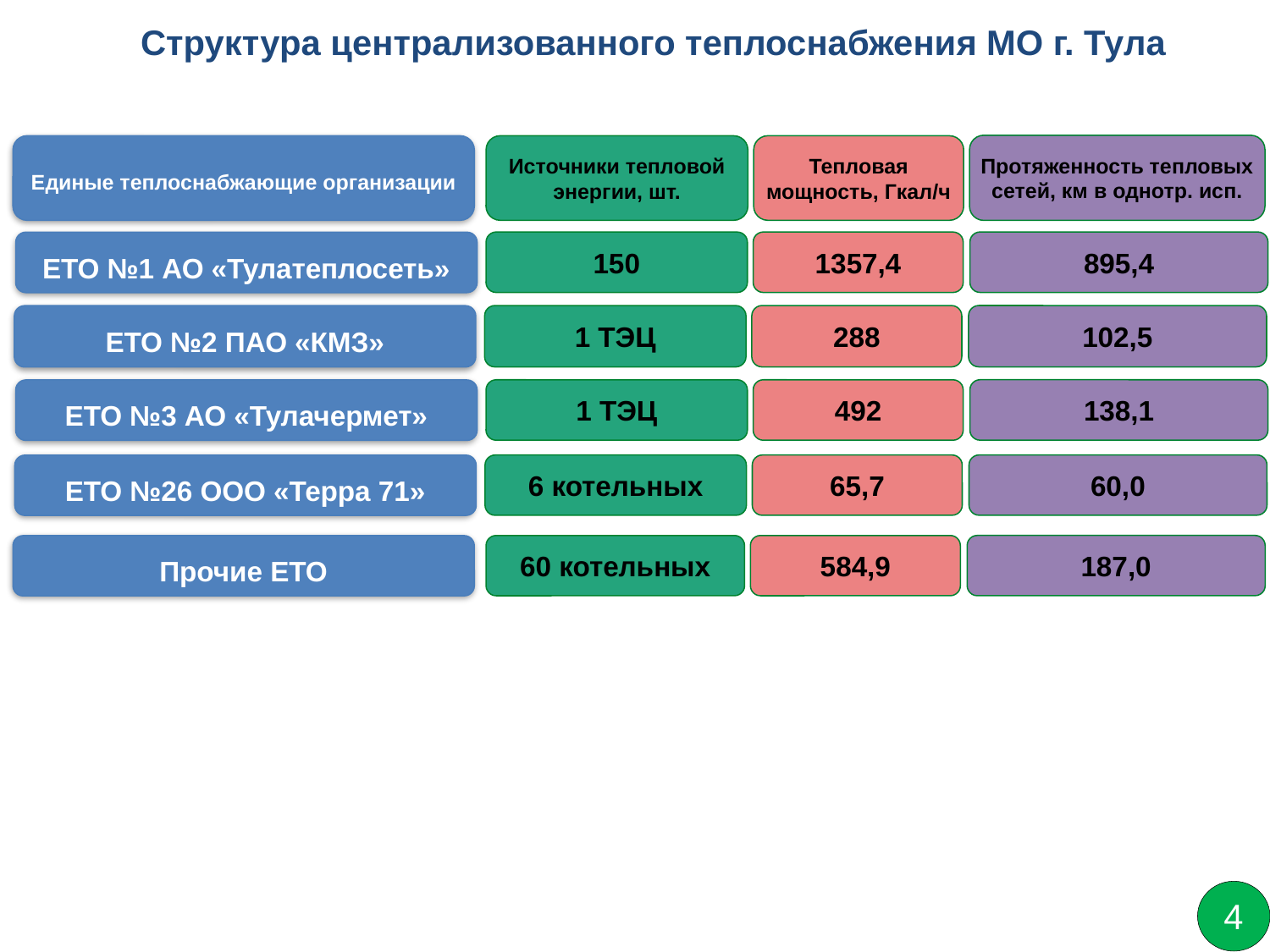

Структура централизованного теплоснабжения МО г. Тула
Протяженность тепловых сетей, км в однотр. исп.
Единые теплоснабжающие организации
Источники тепловой энергии, шт.
Тепловая мощность, Гкал/ч
895,4
150
1357,4
ЕТО №1 АО «Тулатеплосеть»
102,5
1 ТЭЦ
288
ЕТО №2 ПАО «КМЗ»
138,1
1 ТЭЦ
492
ЕТО №3 АО «Тулачермет»
60,0
6 котельных
65,7
ЕТО №26 ООО «Терра 71»
187,0
60 котельных
584,9
Прочие ЕТО

4